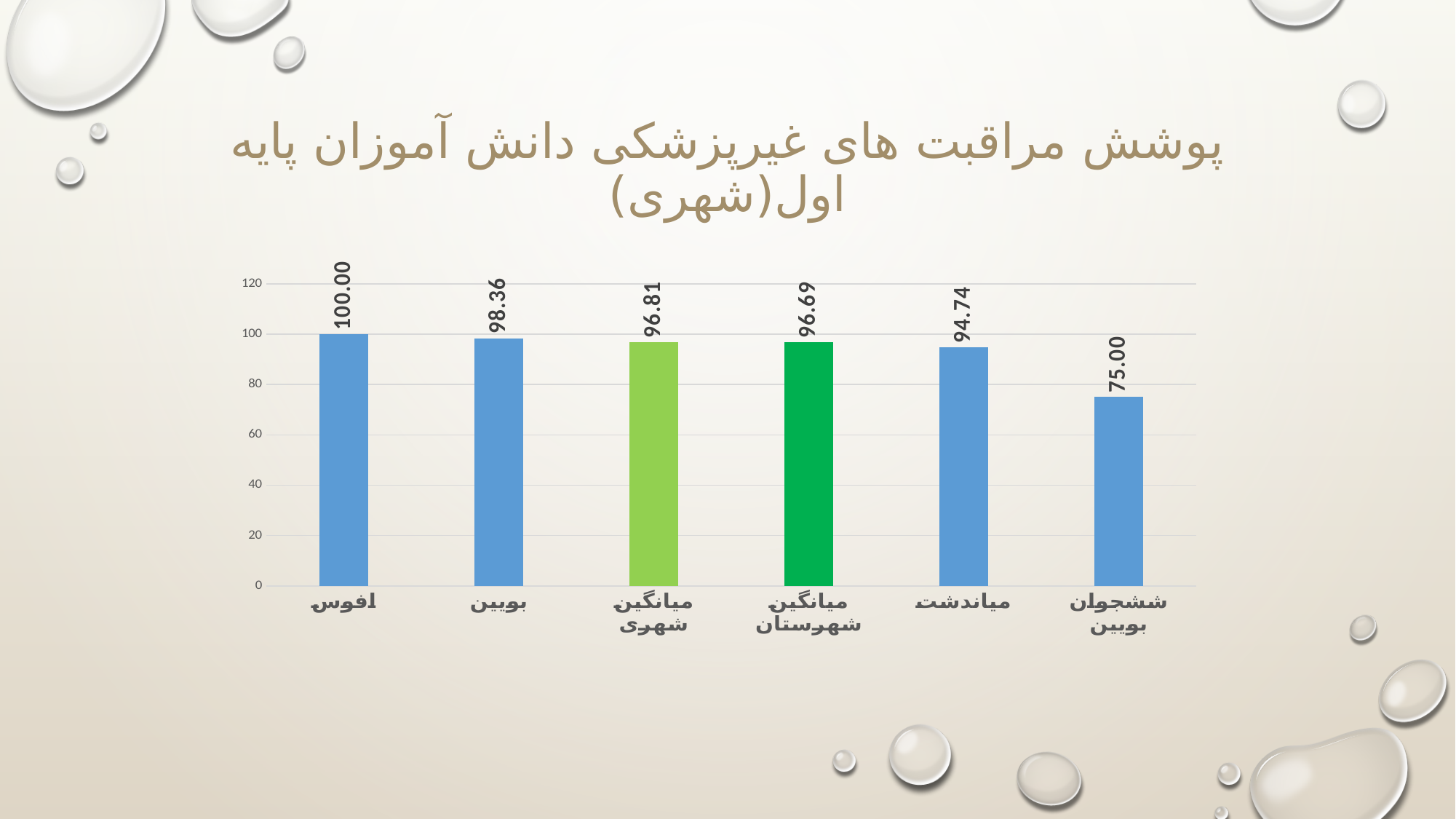

# پوشش مراقبت های غیرپزشکی دانش آموزان پایه اول(شهری)

### Chart

| Category | Average of درصد |
|---|---|
| افوس | 100.0 |
| بویین | 98.36065574 |
| میانگین شهری | 96.81 |
| میانگین شهرستان | 96.69 |
| میاندشت | 94.73684211 |
| ششجوان بویین | 75.0 |